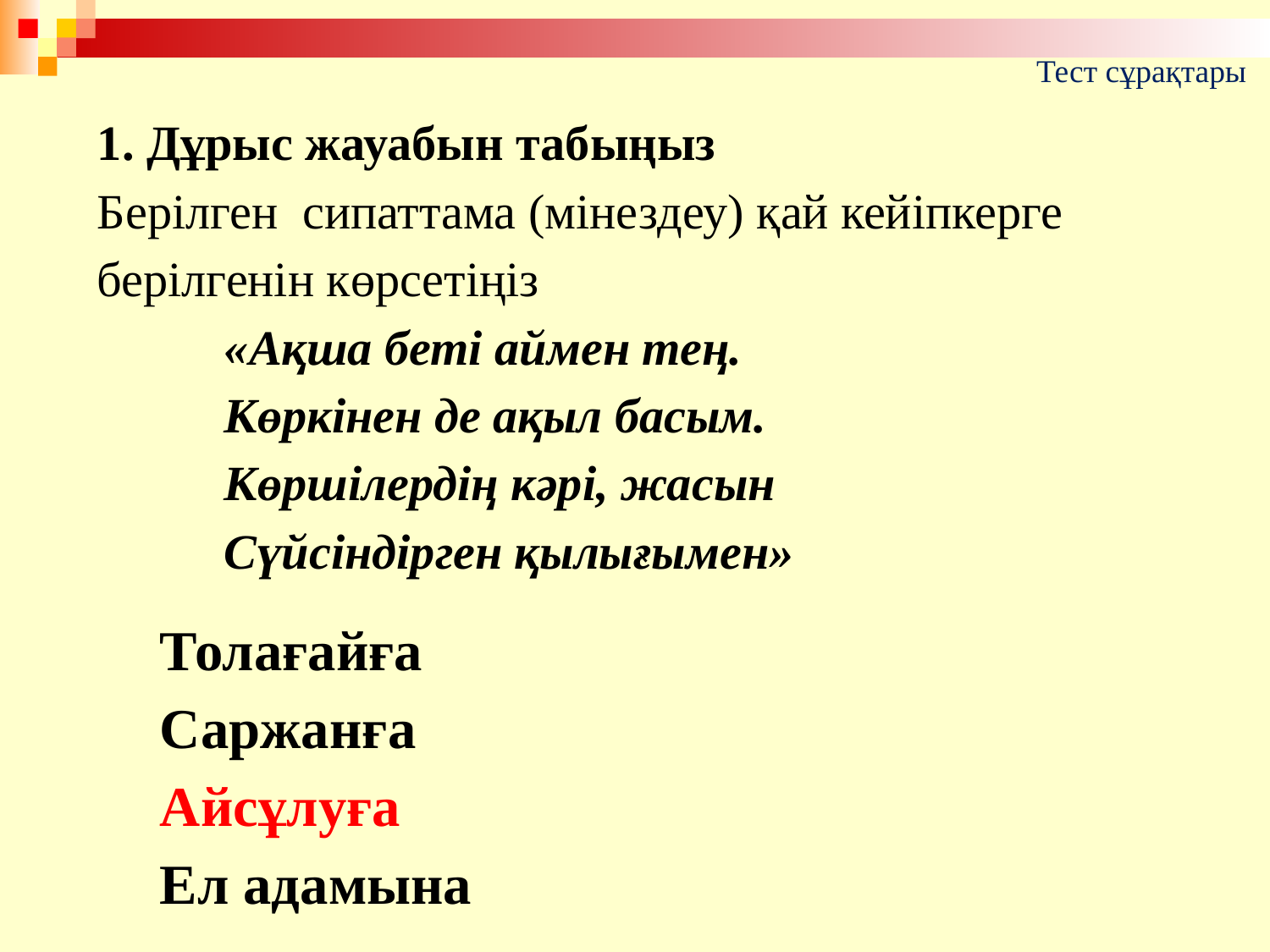

Тест сұрақтары
1. Дұрыс жауабын табыңыз
Берілген  сипаттама (мінездеу) қай кейіпкерге берілгенін көрсетіңіз
	«Ақша беті аймен тең.
	Көркінен де ақыл басым.
	Көршілердің кәрі, жасын
	Сүйсіндірген қылығымен»

Толағайға
Саржанға
Айсұлуға
Ел адамына